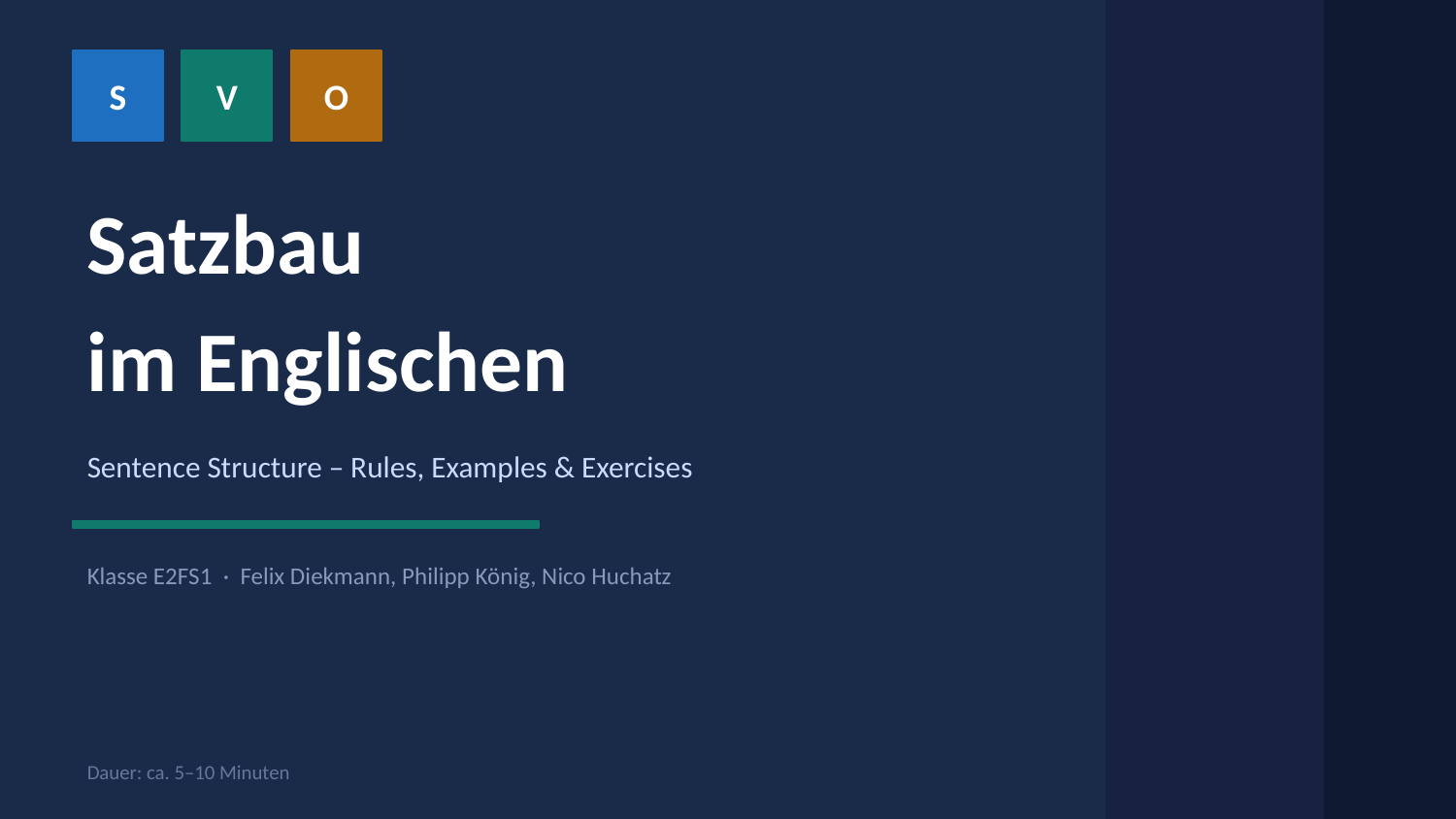

S

V

O
Satzbau
im Englischen
Sentence Structure – Rules, Examples & Exercises

Klasse E2FS1  ·  Felix Diekmann, Philipp König, Nico Huchatz
Dauer: ca. 5–10 Minuten